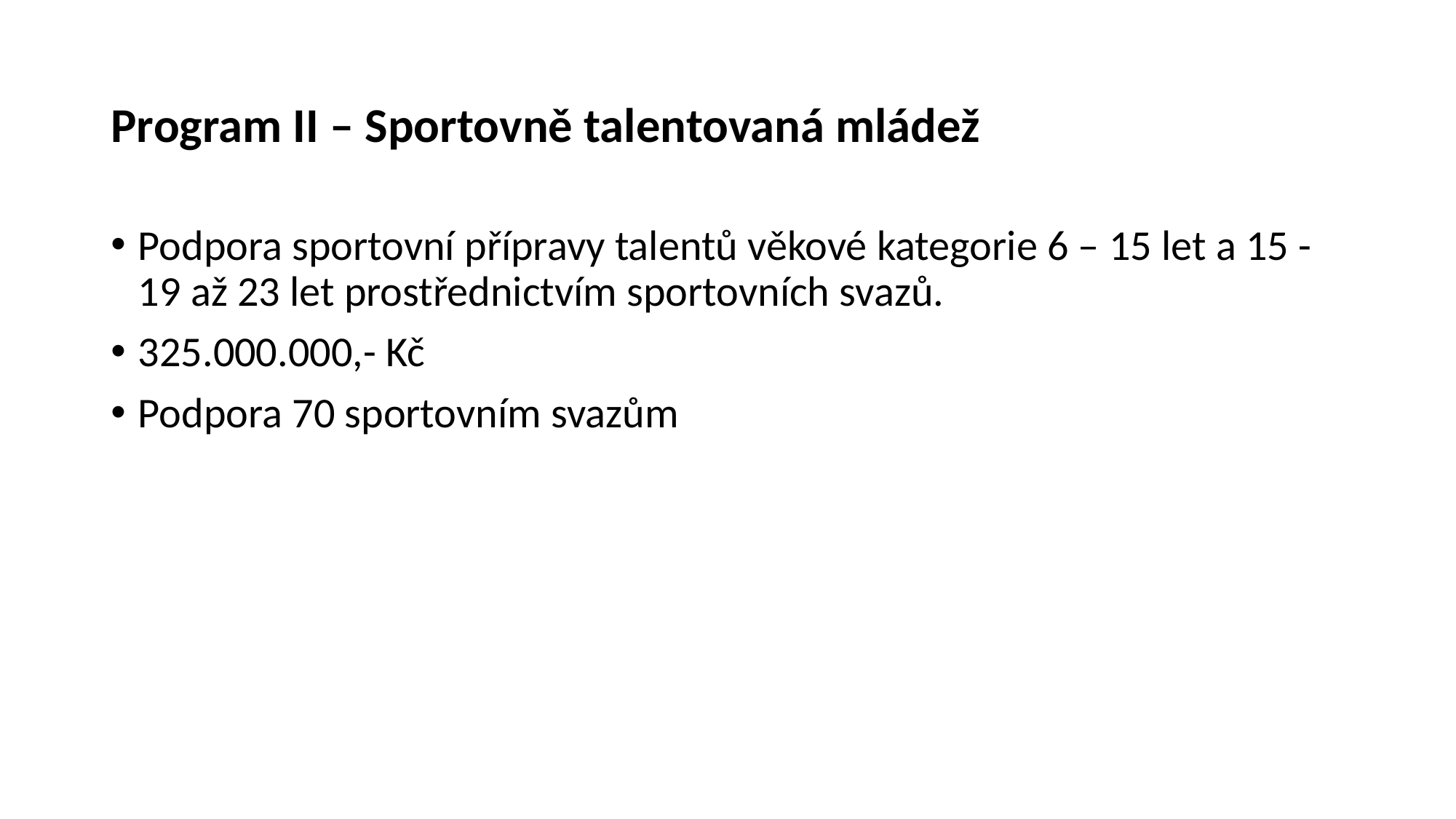

# Program II – Sportovně talentovaná mládež
Podpora sportovní přípravy talentů věkové kategorie 6 – 15 let a 15 -19 až 23 let prostřednictvím sportovních svazů.
325.000.000,- Kč
Podpora 70 sportovním svazům